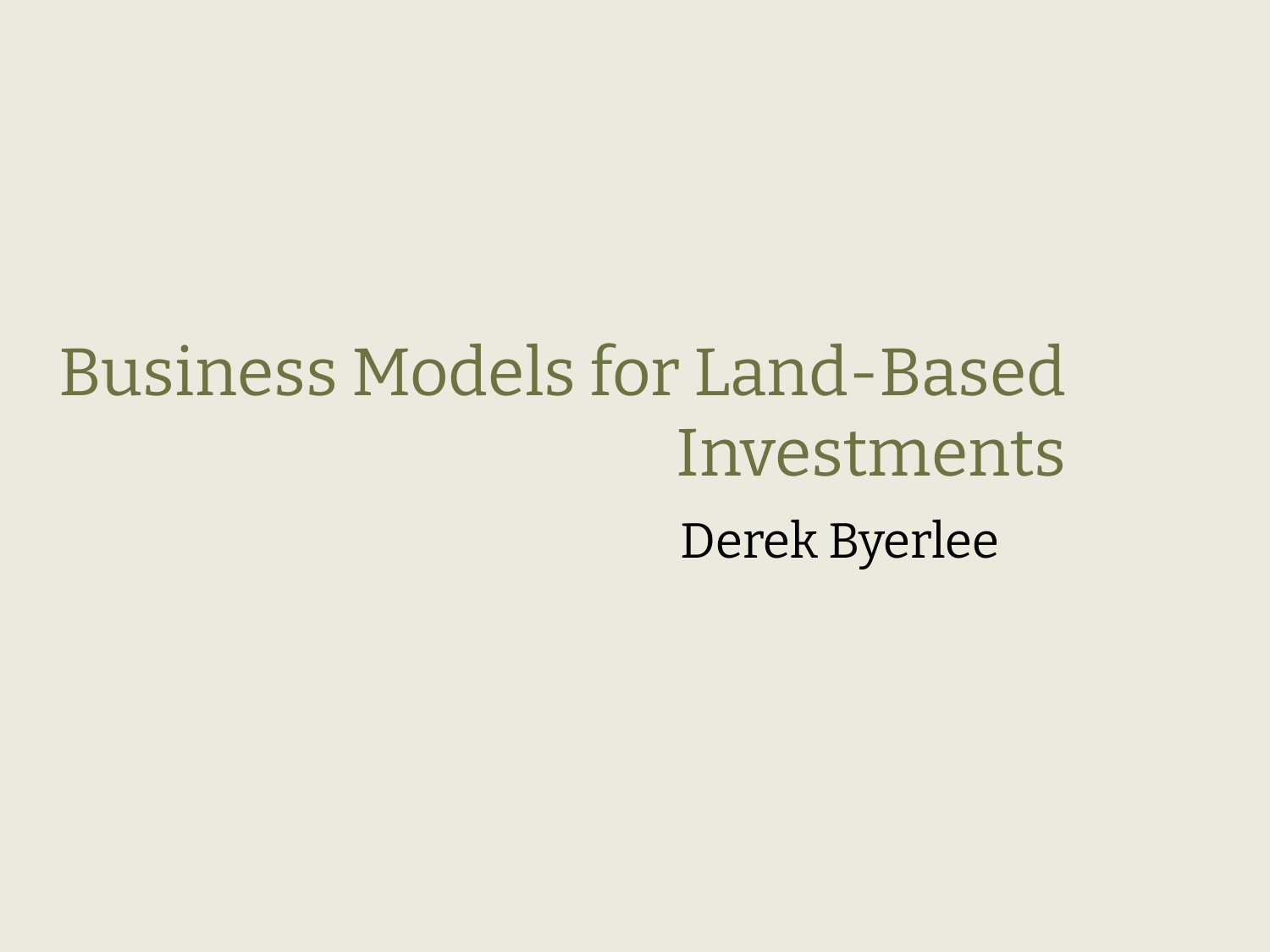

Business Models for Land-Based Investments
Derek Byerlee